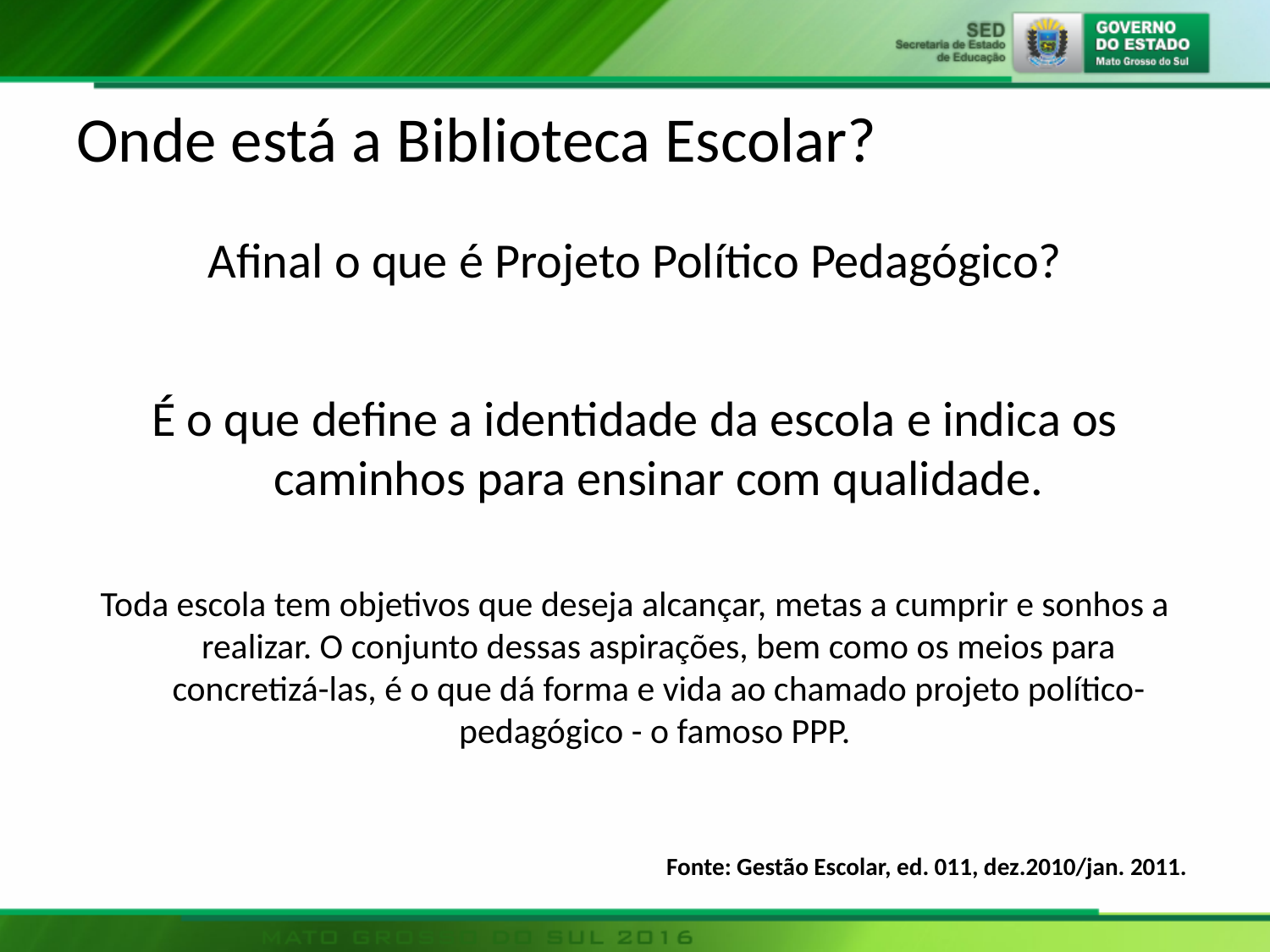

# Onde está a Biblioteca Escolar?
Afinal o que é Projeto Político Pedagógico?

É o que define a identidade da escola e indica os caminhos para ensinar com qualidade.

Toda escola tem objetivos que deseja alcançar, metas a cumprir e sonhos a realizar. O conjunto dessas aspirações, bem como os meios para concretizá-las, é o que dá forma e vida ao chamado projeto político-pedagógico - o famoso PPP.
Fonte: Gestão Escolar, ed. 011, dez.2010/jan. 2011.